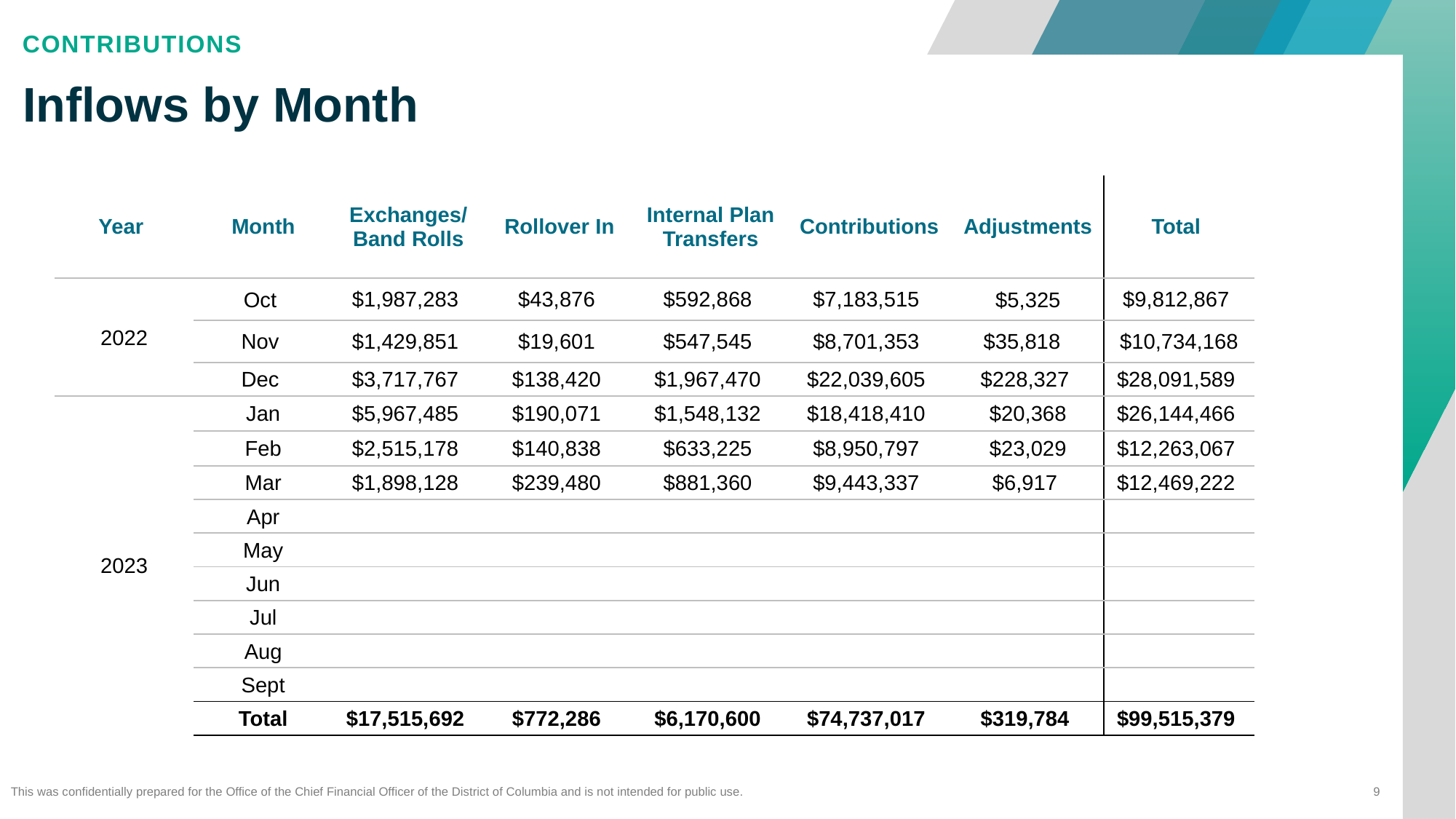

Contributions
# Inflows by Month
| Year | Month | Exchanges/ Band Rolls | Rollover In | Internal Plan Transfers | Contributions | Adjustments | Total |
| --- | --- | --- | --- | --- | --- | --- | --- |
| 2022 | Oct | $1,987,283 | $43,876 | $592,868 | $7,183,515 | $5,325 | $9,812,867 |
|  | Nov | $1,429,851 | $19,601 | $547,545 | $8,701,353 | $35,818 | $10,734,168 |
|  | Dec | $3,717,767 | $138,420 | $1,967,470 | $22,039,605 | $228,327 | $28,091,589 |
| 2023 | Jan | $5,967,485 | $190,071 | $1,548,132 | $18,418,410 | $20,368 | $26,144,466 |
|  | Feb | $2,515,178 | $140,838 | $633,225 | $8,950,797 | $23,029 | $12,263,067 |
|  | Mar | $1,898,128 | $239,480 | $881,360 | $9,443,337 | $6,917 | $12,469,222 |
|  | Apr |  |  |  |  |  |  |
|  | May |  |  |  |  |  |  |
|  | Jun |  |  |  |  |  |  |
|  | Jul |  |  |  |  |  |  |
|  | Aug |  |  |  |  |  |  |
|  | Sept |  |  |  |  |  |  |
|  | Total | $17,515,692 | $772,286 | $6,170,600 | $74,737,017 | $319,784 | $99,515,379 |
9
This was confidentially prepared for the Office of the Chief Financial Officer of the District of Columbia and is not intended for public use.